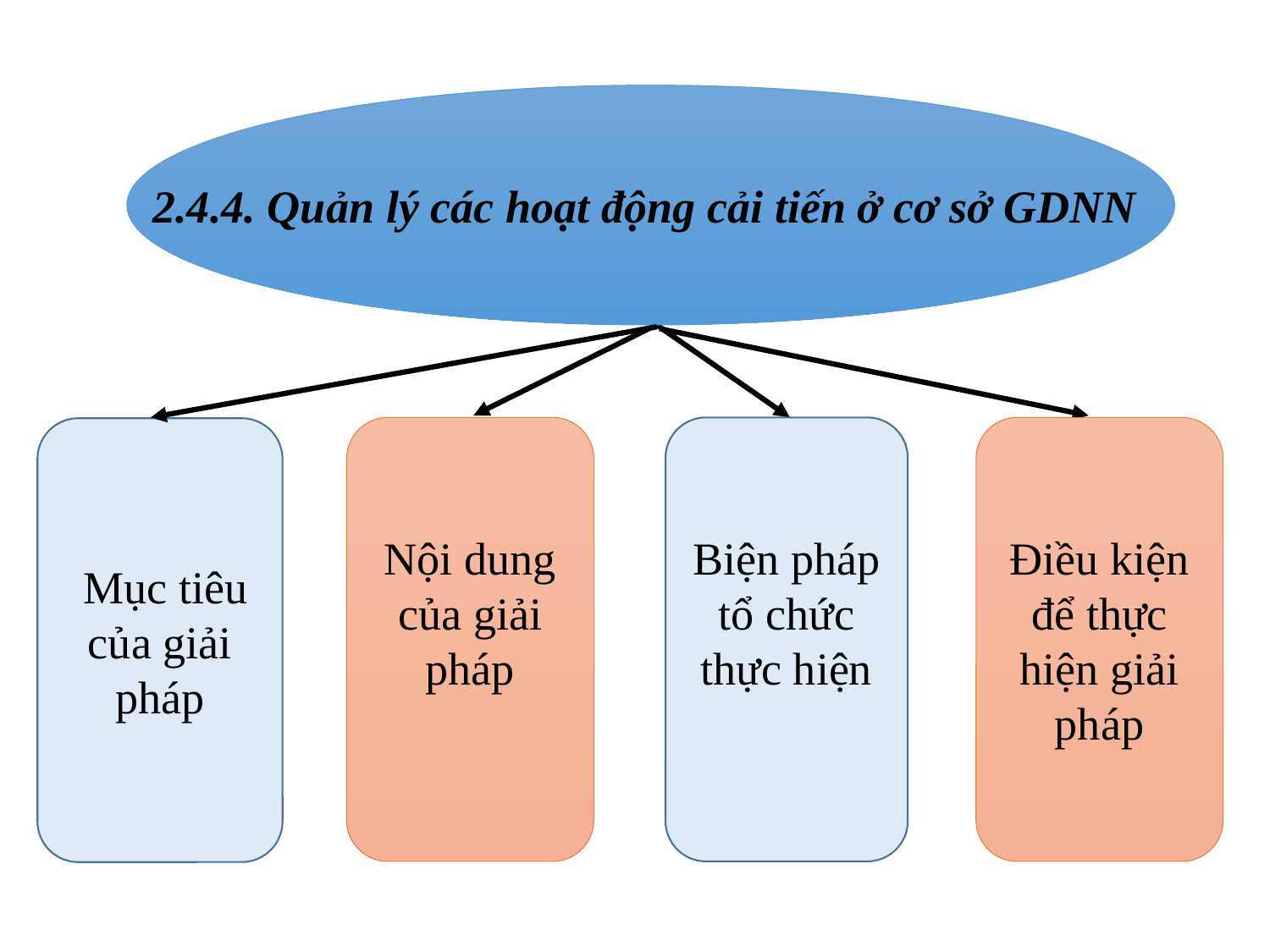

2.4.4. Quản lý các hoạt động cải tiến ở cơ sở GDNN

Nội dung của giải pháp

Điều kiện để thực hiện giải pháp
Biện pháp tổ chức thực hiện

 Mục tiêu của giải pháp